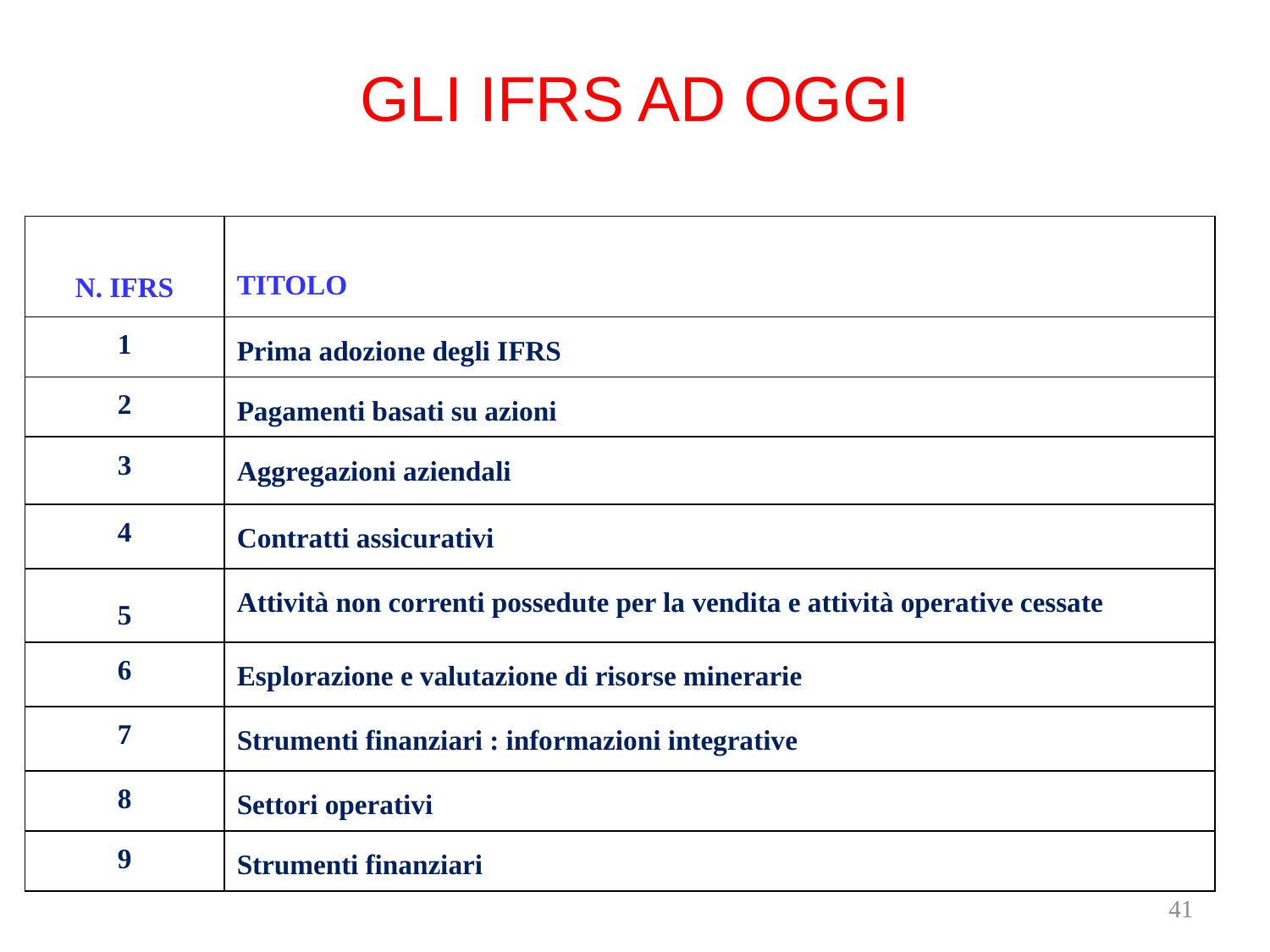

GLI IFRS AD OGGI
| N. IFRS | TITOLO |
| --- | --- |
| 1 | Prima adozione degli IFRS |
| 2 | Pagamenti basati su azioni |
| 3 | Aggregazioni aziendali |
| 4 | Contratti assicurativi |
| 5 | Attività non correnti possedute per la vendita e attività operative cessate |
| 6 | Esplorazione e valutazione di risorse minerarie |
| 7 | Strumenti finanziari : informazioni integrative |
| 8 | Settori operativi |
| 9 | Strumenti finanziari |

41